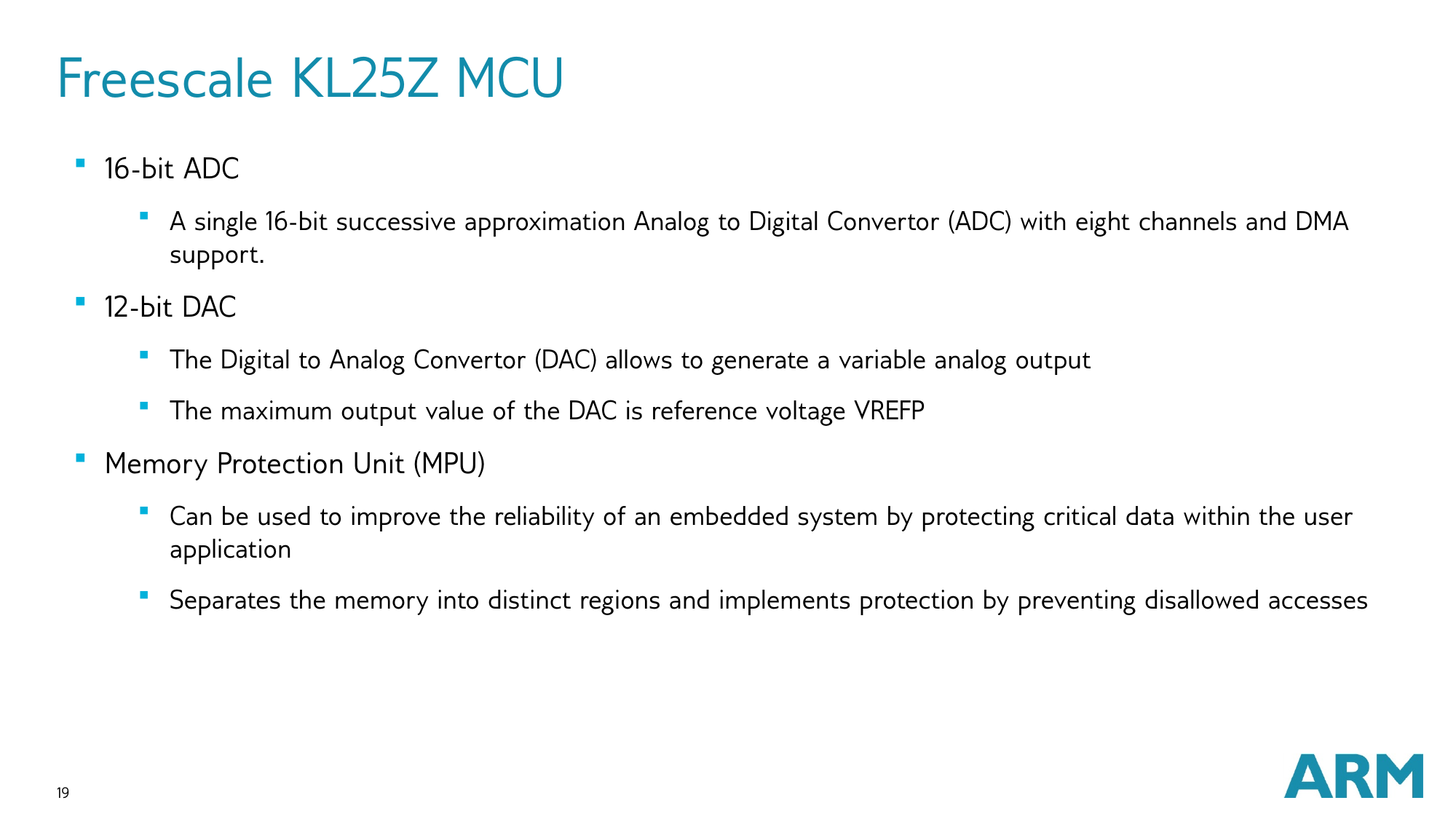

# Freescale KL25Z MCU
16-bit ADC
A single 16-bit successive approximation Analog to Digital Convertor (ADC) with eight channels and DMA support.
12-bit DAC
The Digital to Analog Convertor (DAC) allows to generate a variable analog output
The maximum output value of the DAC is reference voltage VREFP
Memory Protection Unit (MPU)
Can be used to improve the reliability of an embedded system by protecting critical data within the user application
Separates the memory into distinct regions and implements protection by preventing disallowed accesses